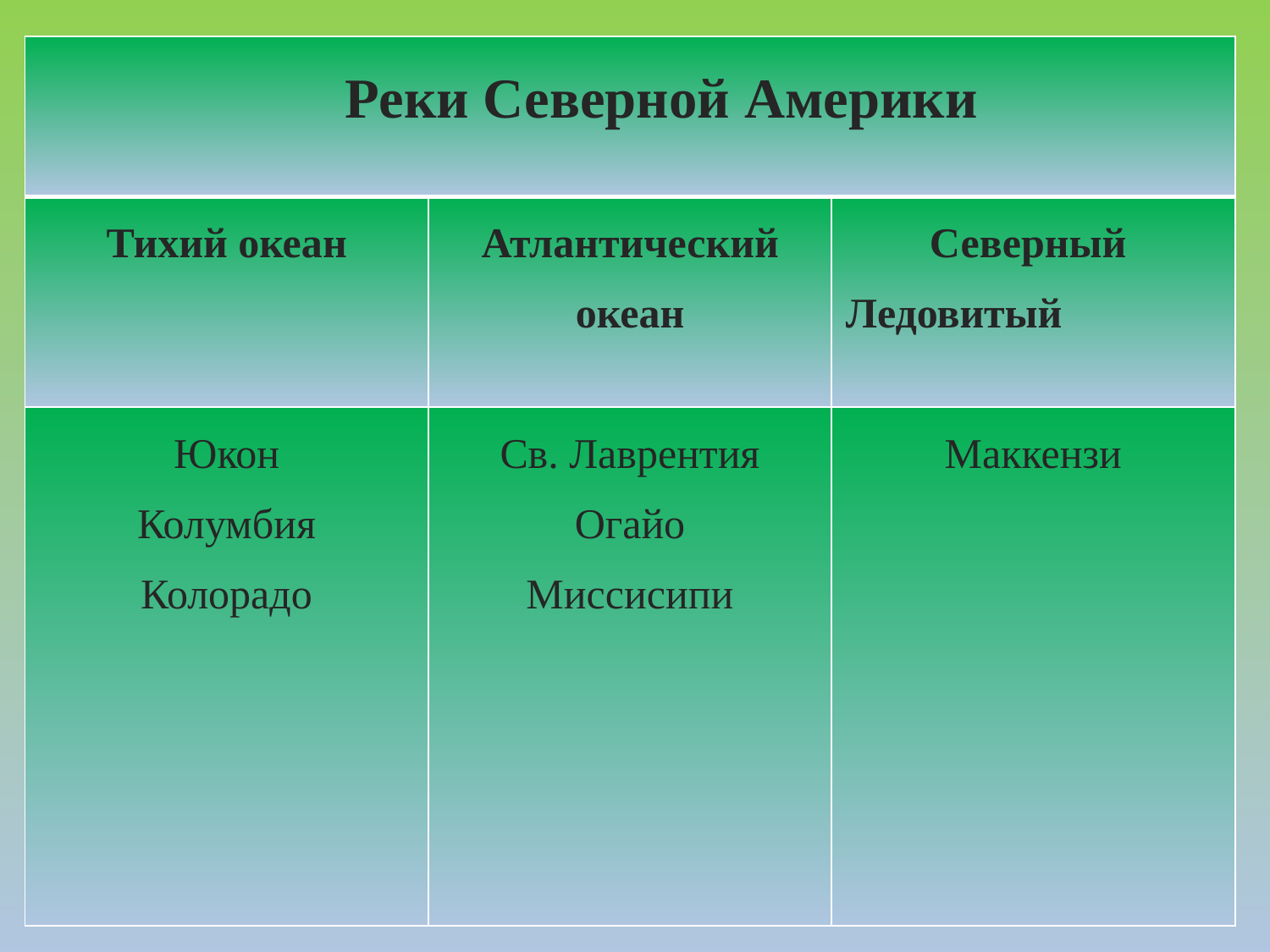

| Реки Северной Америки |  |  |
| --- | --- | --- |
| Тихий океан | Атлантический океан | Северный Ледовитый |
| Юкон Колумбия Колорадо | Св. Лаврентия Огайо Миссисипи | Маккензи |
#